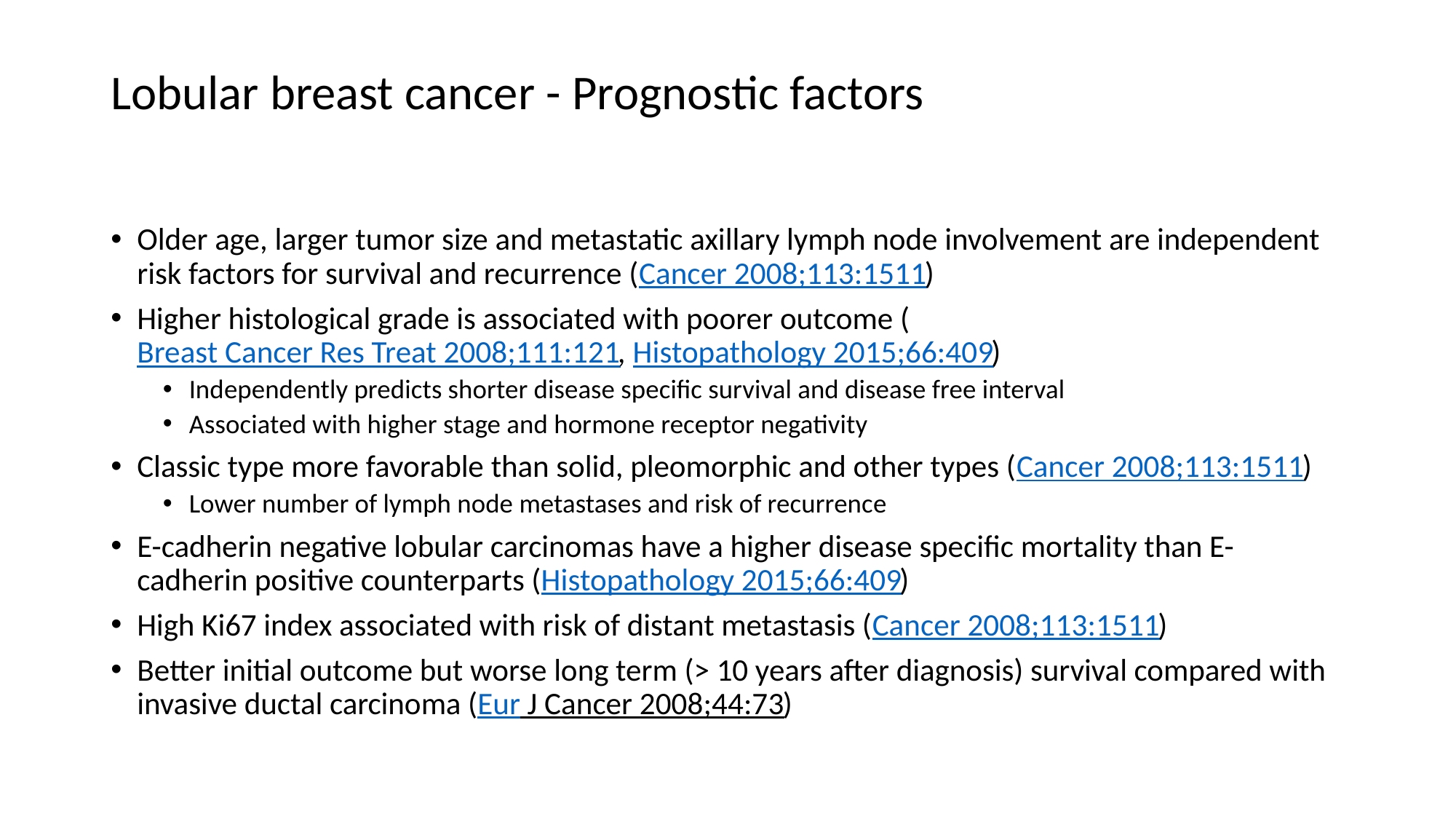

# Lobular breast cancer - Prognostic factors
Older age, larger tumor size and metastatic axillary lymph node involvement are independent risk factors for survival and recurrence (Cancer 2008;113:1511)
Higher histological grade is associated with poorer outcome (Breast Cancer Res Treat 2008;111:121, Histopathology 2015;66:409)
Independently predicts shorter disease specific survival and disease free interval
Associated with higher stage and hormone receptor negativity
Classic type more favorable than solid, pleomorphic and other types (Cancer 2008;113:1511)
Lower number of lymph node metastases and risk of recurrence
E-cadherin negative lobular carcinomas have a higher disease specific mortality than E-cadherin positive counterparts (Histopathology 2015;66:409)
High Ki67 index associated with risk of distant metastasis (Cancer 2008;113:1511)
Better initial outcome but worse long term (> 10 years after diagnosis) survival compared with invasive ductal carcinoma (Eur J Cancer 2008;44:73)